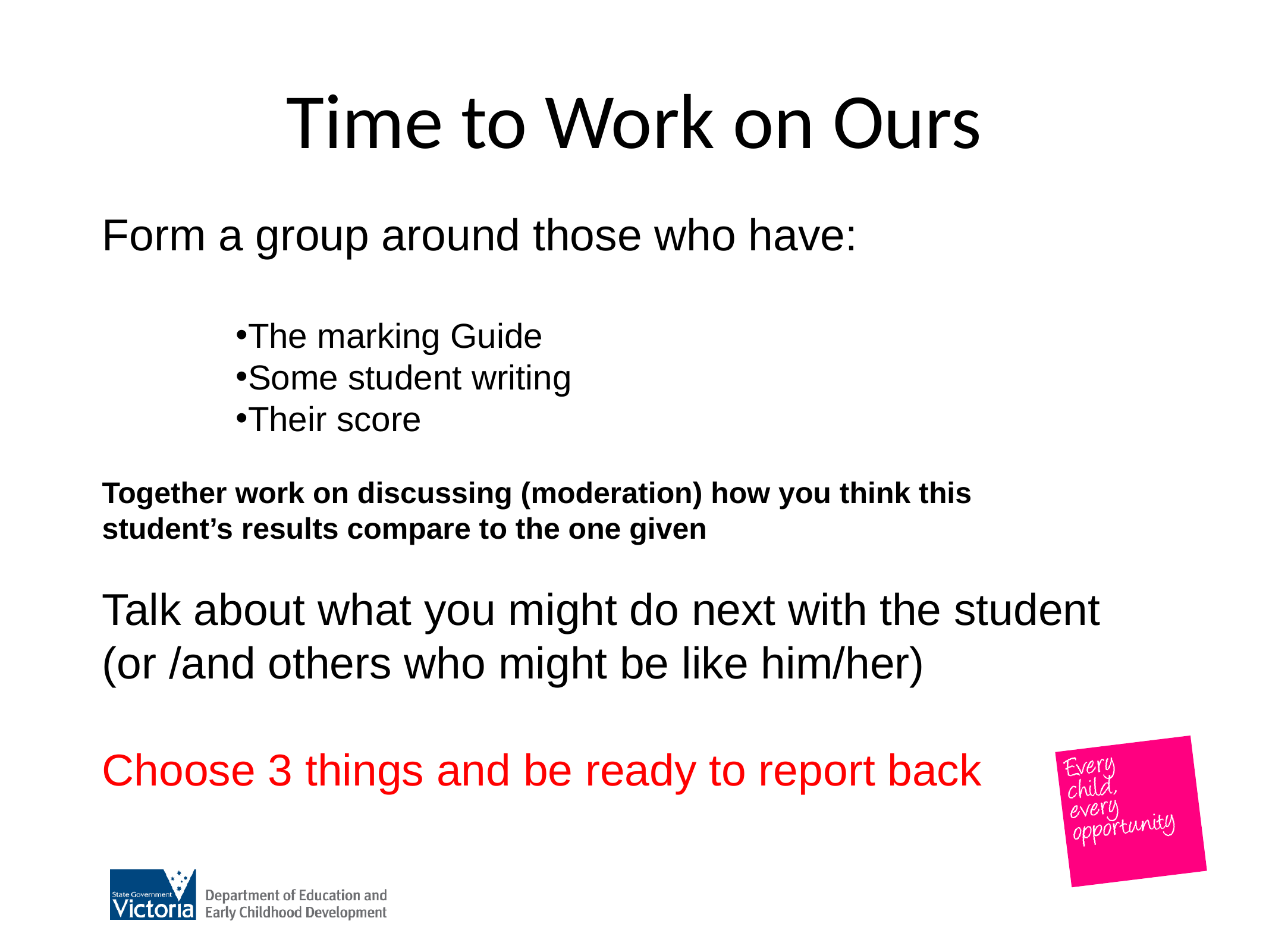

# Time to Work on Ours
Form a group around those who have:

The marking Guide
Some student writing
Their score

Together work on discussing (moderation) how you think this student’s results compare to the one given

Talk about what you might do next with the student (or /and others who might be like him/her)

Choose 3 things and be ready to report back